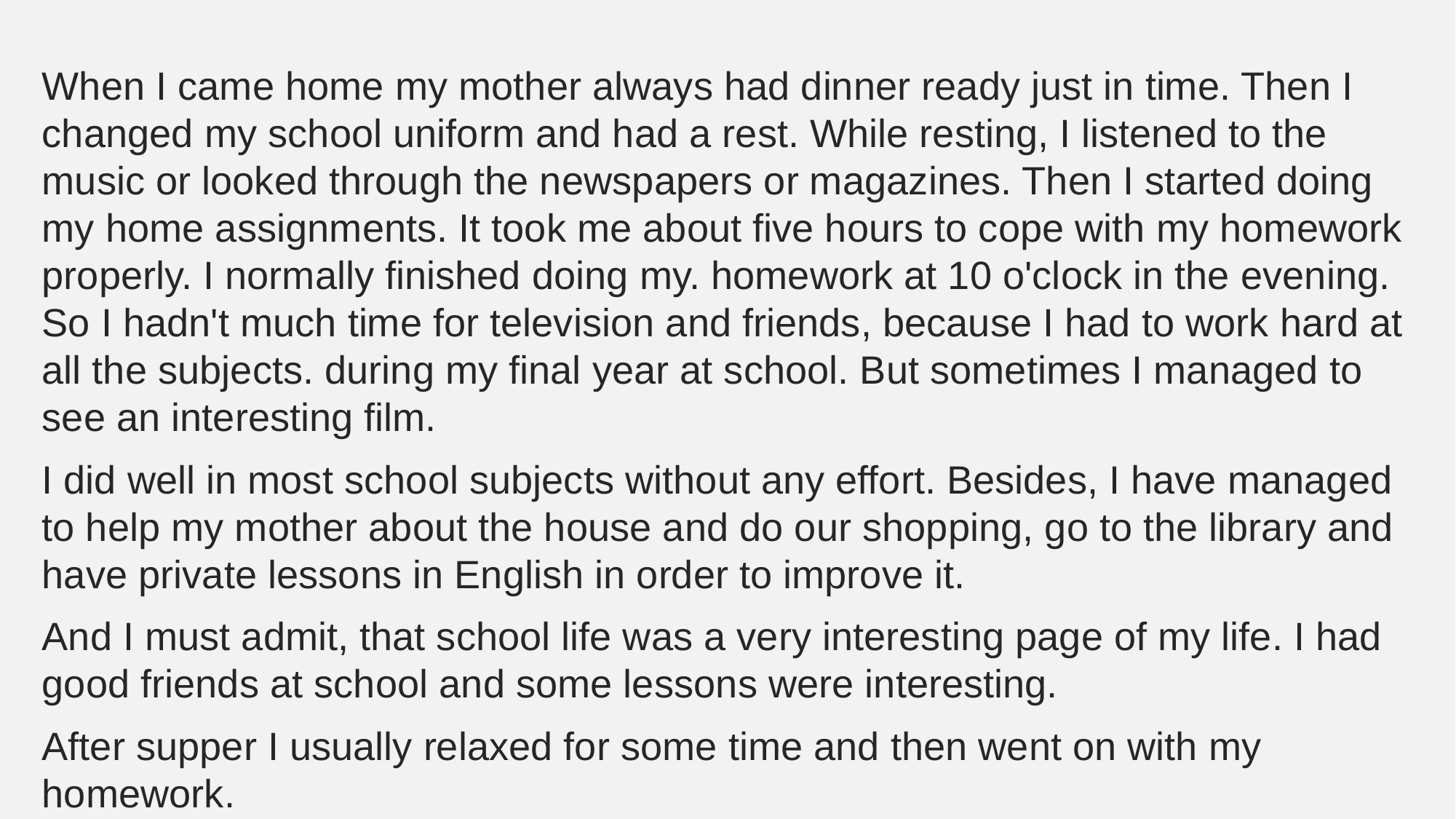

#
When I came home my mother always had dinner ready just in time. Then I changed my school uniform and had a rest. While resting, I listened to the music or looked through the newspapers or magazines. Then I started doing my home assignments. It took me about five hours to cope with my homework properly. I normally finished doing my. homework at 10 o'clock in the evening. So I hadn't much time for television and friends, because I had to work hard at all the subjects. during my final year at school. But sometimes I managed to see an interesting film.
I did well in most school subjects without any effort. Besides, I have managed to help my mother about the house and do our shopping, go to the library and have private lessons in English in order to improve it.
And I must admit, that school life was a very interesting page of my life. I had good friends at school and some lessons were interesting.
After supper I usually relaxed for some time and then went on with my homework.
As a rule, I went to bed at about 11 o'clock or even later.